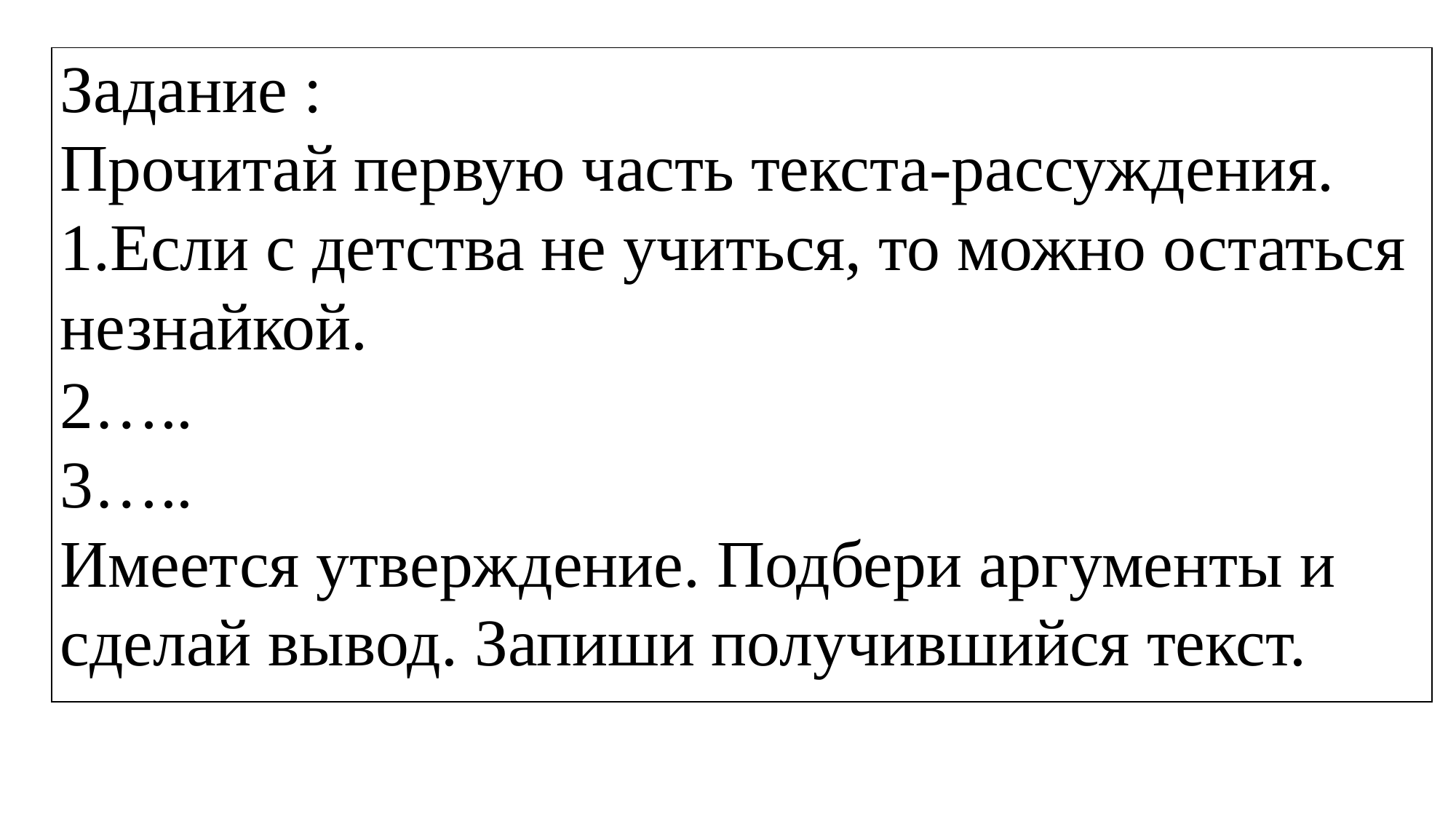

| Задание : Прочитай первую часть текста-рассуждения. 1.Если с детства не учиться, то можно остаться незнайкой. 2….. 3….. Имеется утверждение. Подбери аргументы и сделай вывод. Запиши получившийся текст. |
| --- |